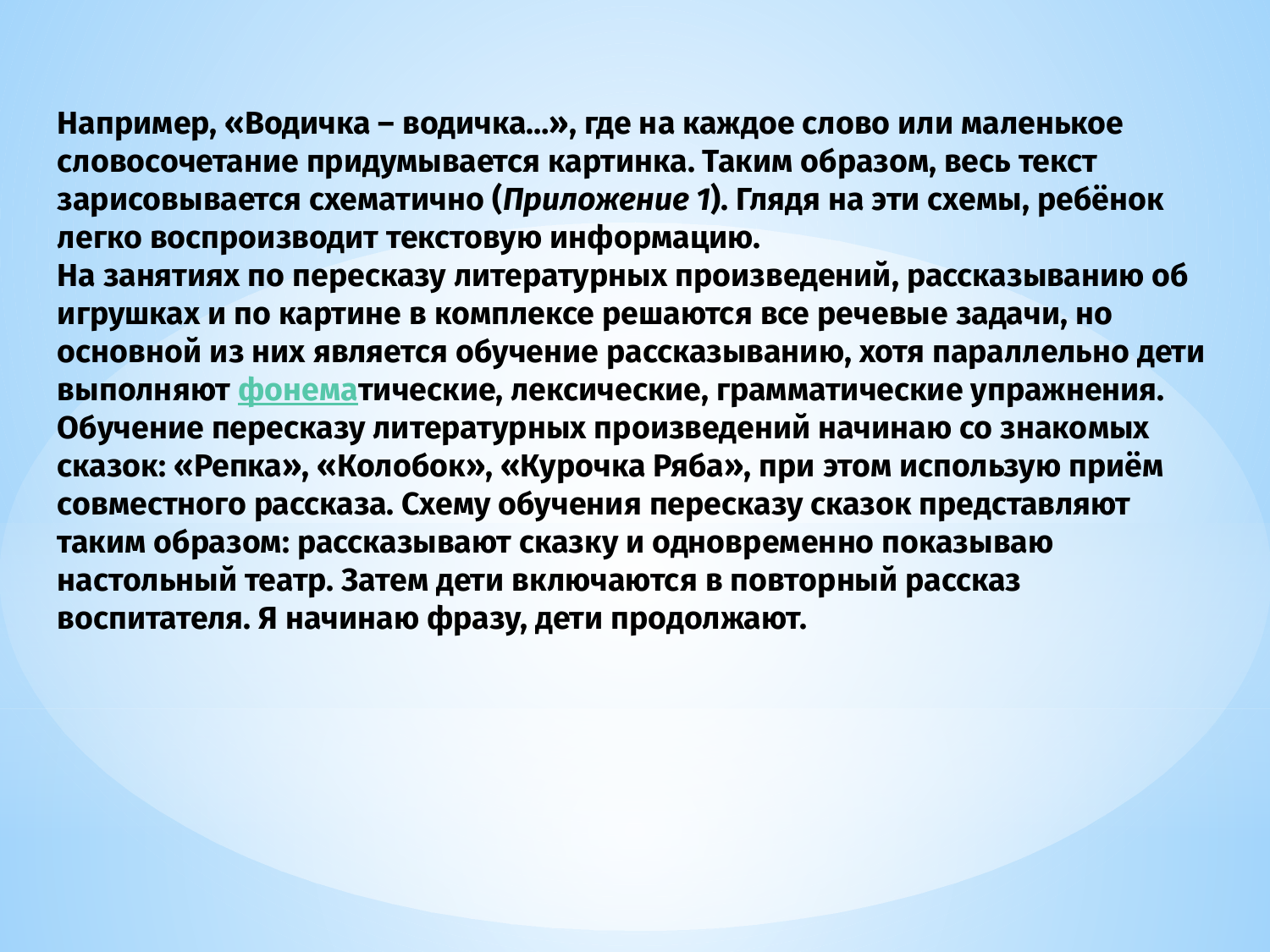

Например, «Водичка – водичка…», где на каждое слово или маленькое словосочетание придумывается картинка. Таким образом, весь текст зарисовывается схематично (Приложение 1). Глядя на эти схемы, ребёнок легко воспроизводит текстовую информацию.
На занятиях по пересказу литературных произведений, рассказыванию об игрушках и по картине в комплексе решаются все речевые задачи, но основной из них является обучение рассказыванию, хотя параллельно дети выполняют фонематические, лексические, грамматические упражнения.
Обучение пересказу литературных произведений начинаю со знакомых сказок: «Репка», «Колобок», «Курочка Ряба», при этом использую приём совместного рассказа. Схему обучения пересказу сказок представляют таким образом: рассказывают сказку и одновременно показываю настольный театр. Затем дети включаются в повторный рассказ воспитателя. Я начинаю фразу, дети продолжают.